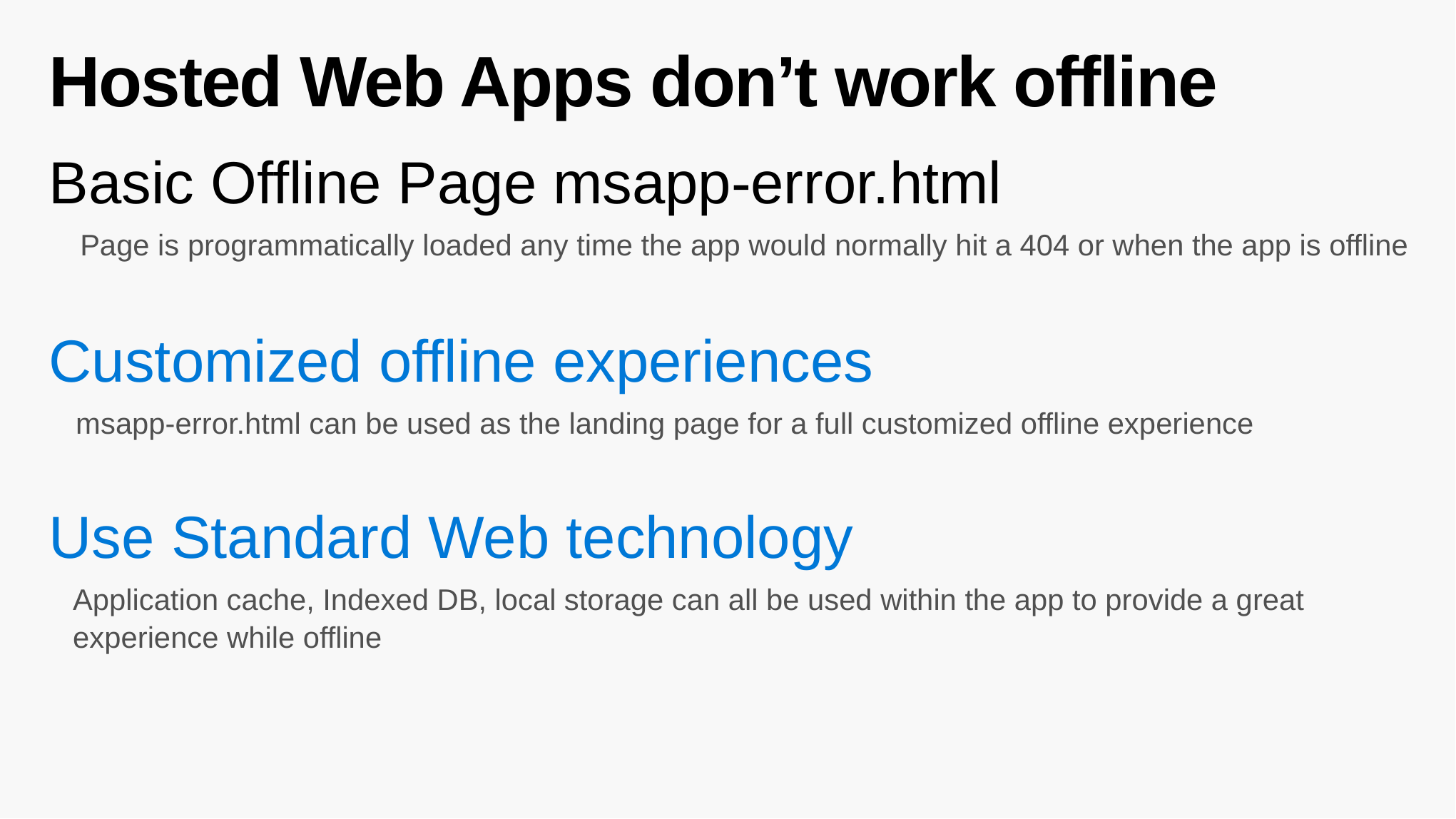

# Hosted Web Apps don’t work offline
Basic Offline Page msapp-error.html
Page is programmatically loaded any time the app would normally hit a 404 or when the app is offline

Customized offline experiences
msapp-error.html can be used as the landing page for a full customized offline experience

Use Standard Web technology
Application cache, Indexed DB, local storage can all be used within the app to provide a great
experience while offline